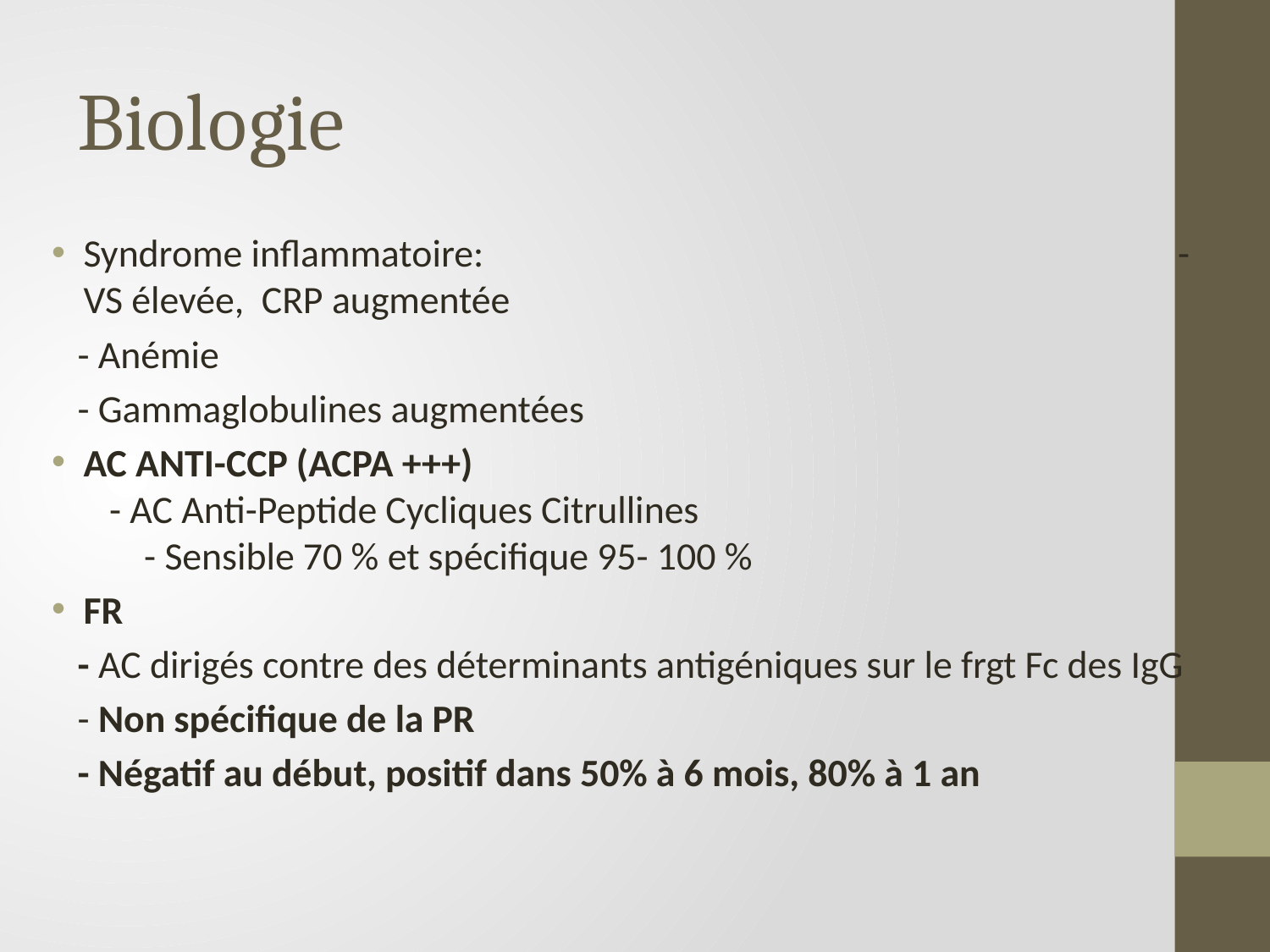

# Biologie
Syndrome inflammatoire:                                                                                - VS élevée,  CRP augmentée
   - Anémie
   - Gammaglobulines augmentées
AC ANTI-CCP (ACPA +++)                                                                                      - AC Anti-Peptide Cycliques Citrullines                                                                - Sensible 70 % et spécifique 95- 100 %
FR
   - AC dirigés contre des déterminants antigéniques sur le frgt Fc des IgG
   - Non spécifique de la PR
   - Négatif au début, positif dans 50% à 6 mois, 80% à 1 an